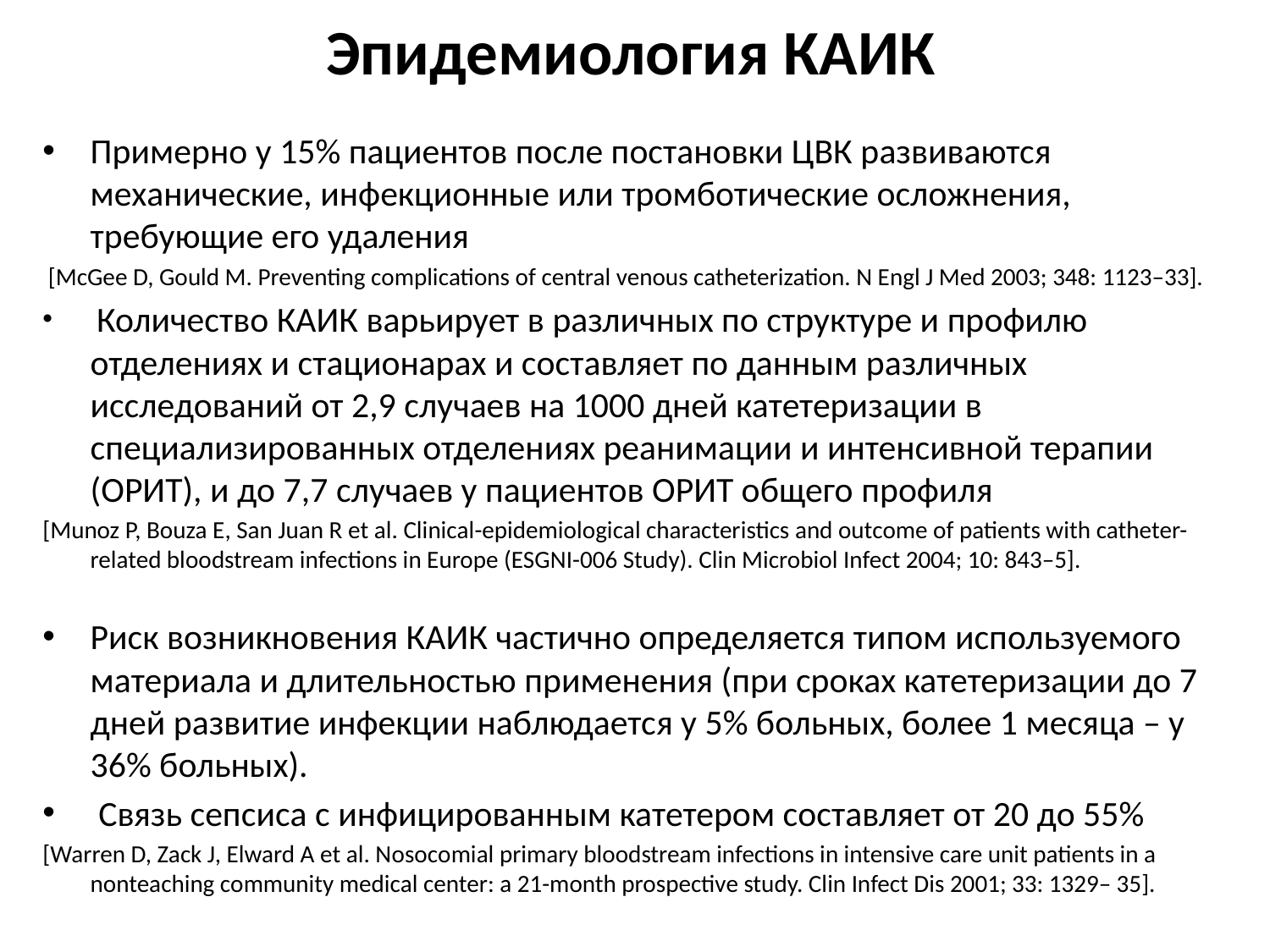

# Эпидемиология КАИК
Примерно у 15% пациентов после постановки ЦВК развиваются механические, инфекционные или тромботические осложнения, требующие его удаления
 [McGee D, Gould M. Preventing complications of central venous catheterization. N Engl J Med 2003; 348: 1123–33].
 Количество КАИК варьирует в различных по структуре и профилю отделениях и стационарах и составляет по данным различных исследований от 2,9 случаев на 1000 дней катетеризации в специализированных отделениях реанимации и интенсивной терапии (ОРИТ), и до 7,7 случаев у пациентов ОРИТ общего профиля
[Munoz P, Bouza E, San Juan R et al. Clinical-epidemiological characteristics and outcome of patients with catheter-related bloodstream infections in Europe (ESGNI-006 Study). Clin Microbiol Infect 2004; 10: 843–5].

Риск возникновения КАИК частично определяется типом используемого материала и длительностью применения (при сроках катетеризации до 7 дней развитие инфекции наблюдается у 5% больных, более 1 месяца – у 36% больных).
 Связь сепсиса с инфицированным катетером составляет от 20 до 55%
[Warren D, Zack J, Elward A et al. Nosocomial primary bloodstream infections in intensive care unit patients in a nonteaching community medical center: a 21-month prospective study. Clin Infect Dis 2001; 33: 1329– 35].